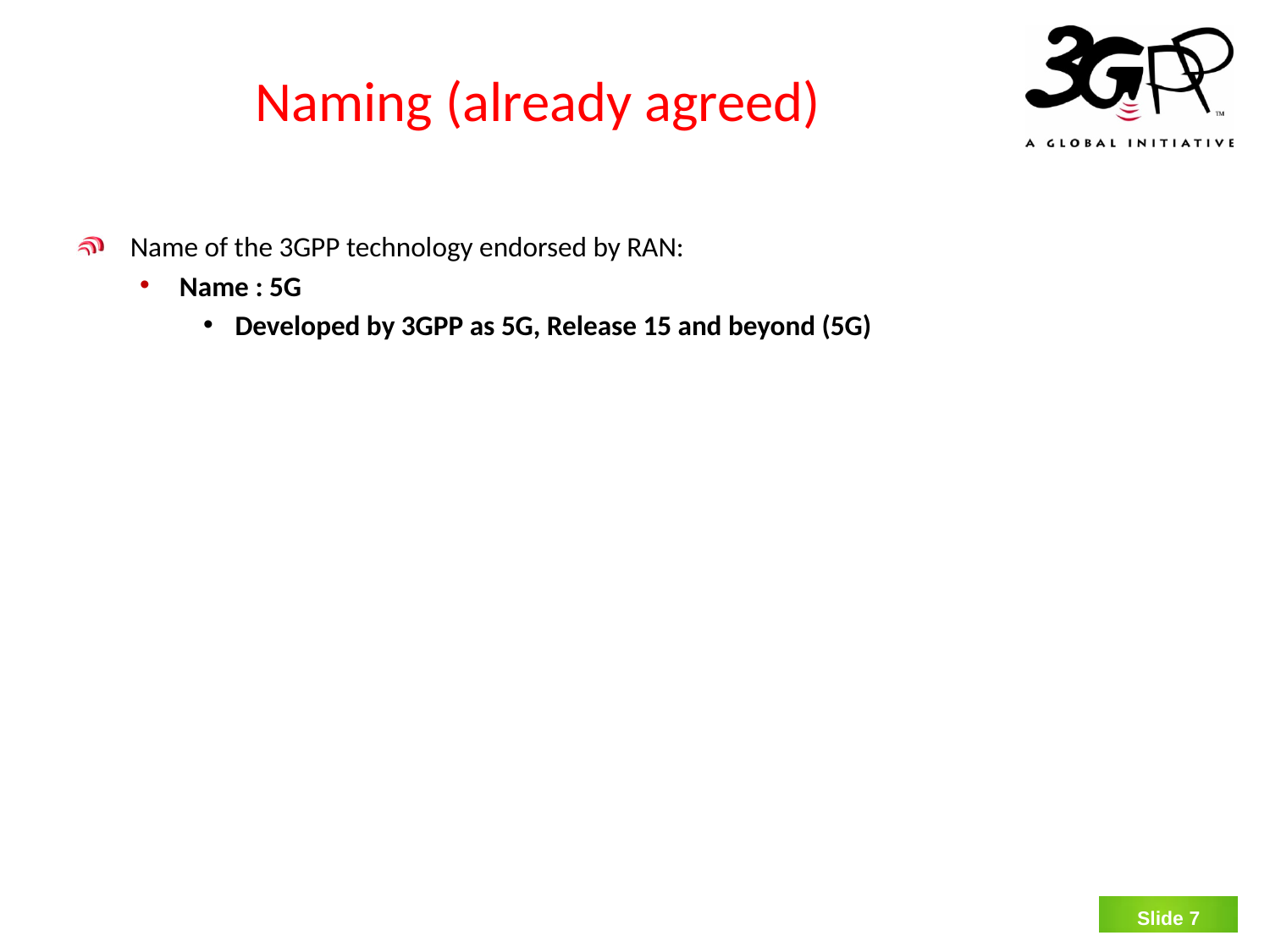

# Naming (already agreed)
 Name of the 3GPP technology endorsed by RAN:
Name : 5G
Developed by 3GPP as 5G, Release 15 and beyond (5G)

Slide 7